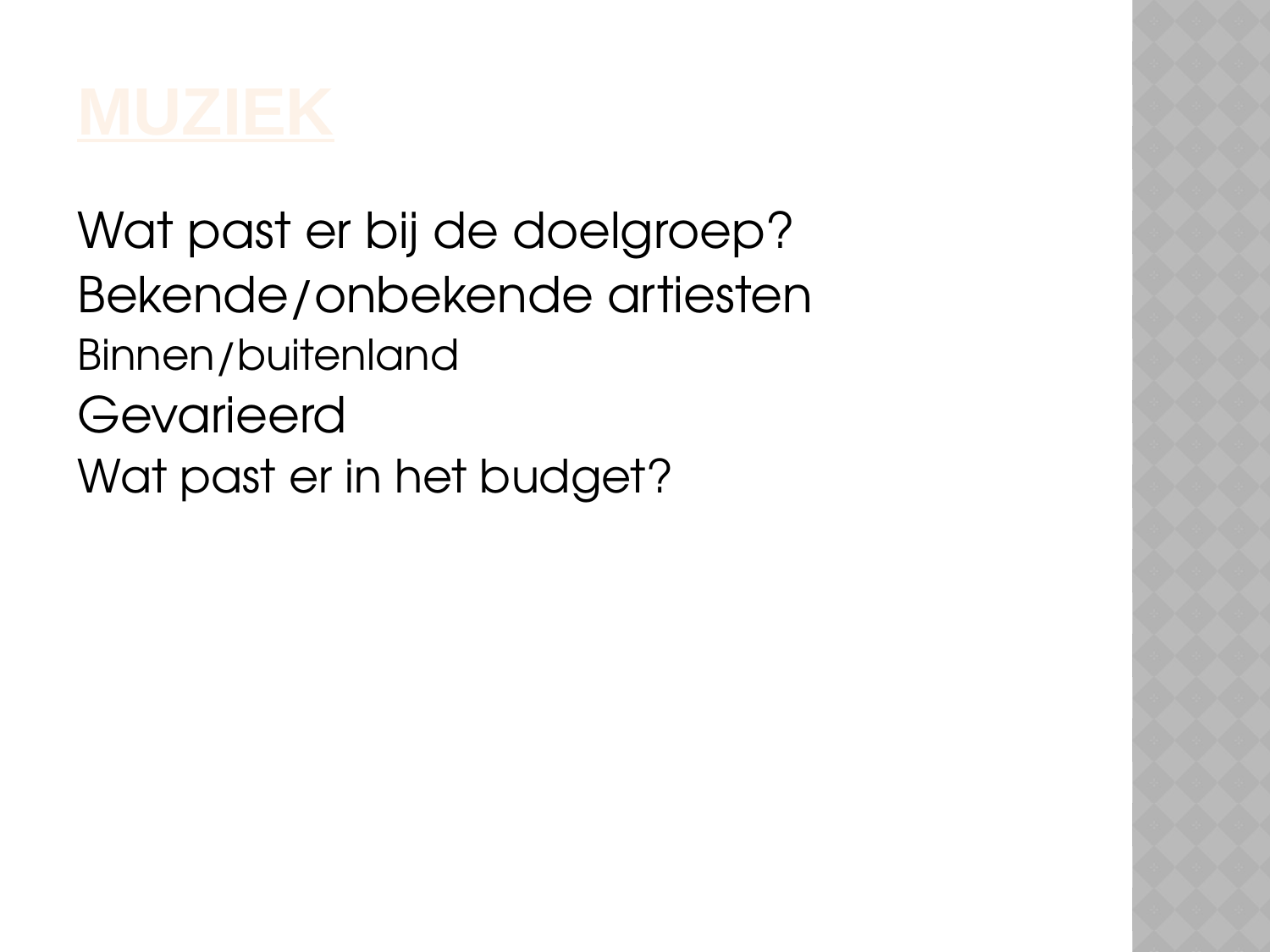

MUZIEK
# Wat past er bij de doelgroep?
Bekende/onbekende artiesten
Binnen/buitenland
Gevarieerd
Wat past er in het budget?